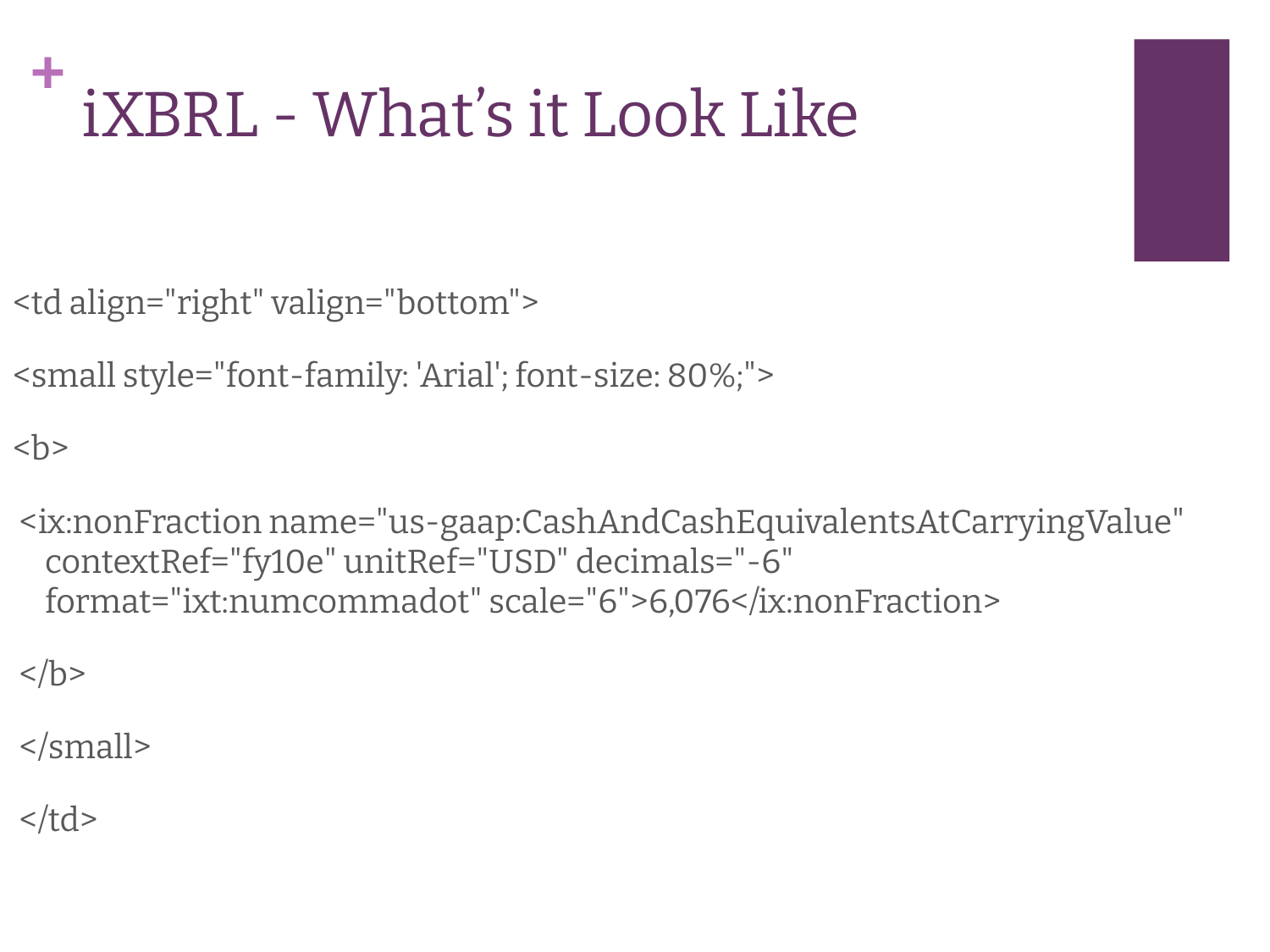

# iXBRL - What’s it Look Like
<td align="right" valign="bottom">
<small style="font-family: 'Arial'; font-size: 80%;">
<b>
 <ix:nonFraction name="us-gaap:CashAndCashEquivalentsAtCarryingValue" contextRef="fy10e" unitRef="USD" decimals="-6" format="ixt:numcommadot" scale="6">6,076</ix:nonFraction>
 </b>
 </small>
 </td>